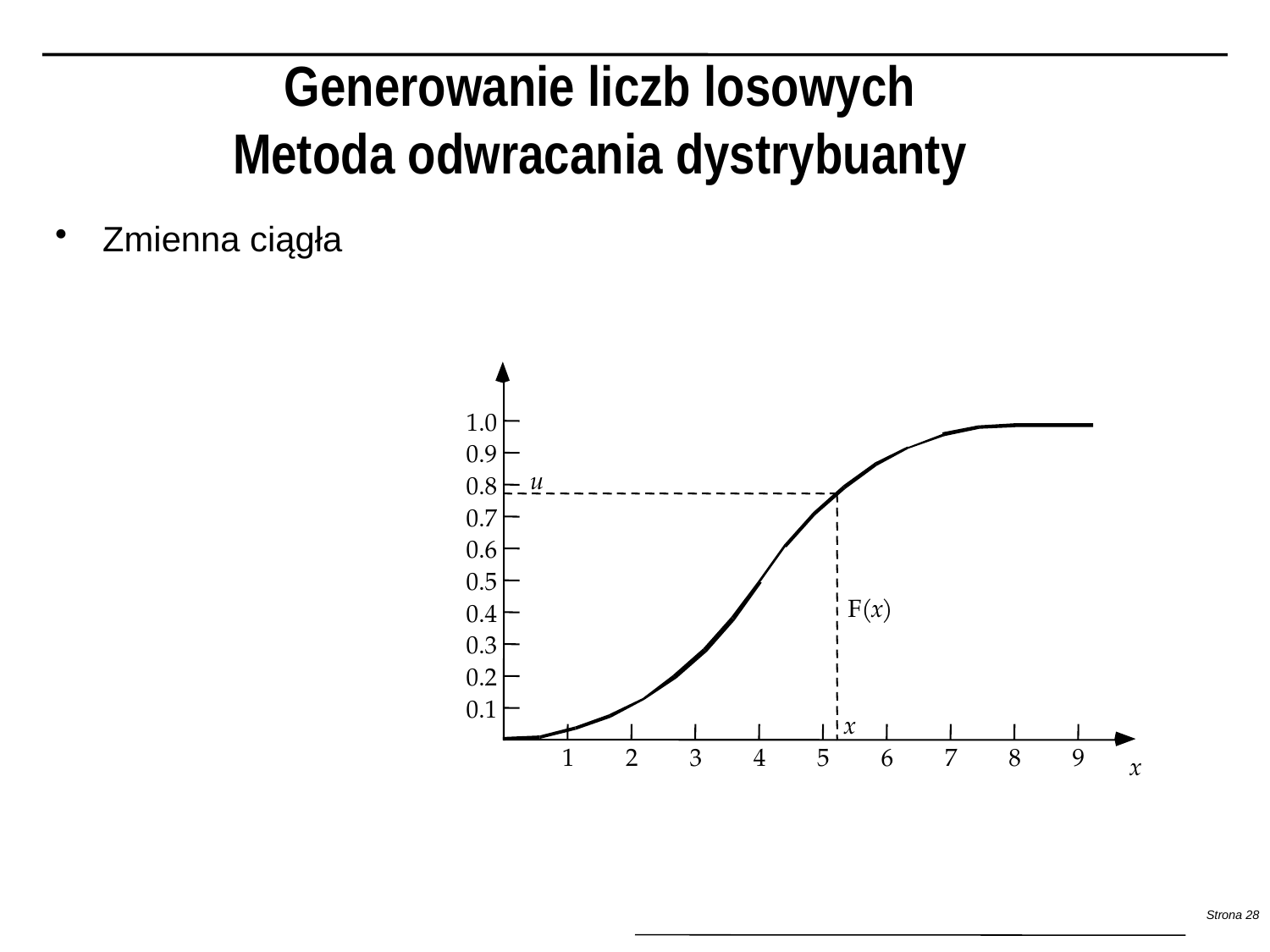

1.0

0.9

u
0.8

0.7

0.6

0.5

F(
)

x
0.4

0.3

0.2

0.1

x

1
2
3
4
5
6
7
8
9
x
Generowanie liczb losowych
Metoda odwracania dystrybuanty
Zmienna ciągła

Strona 28